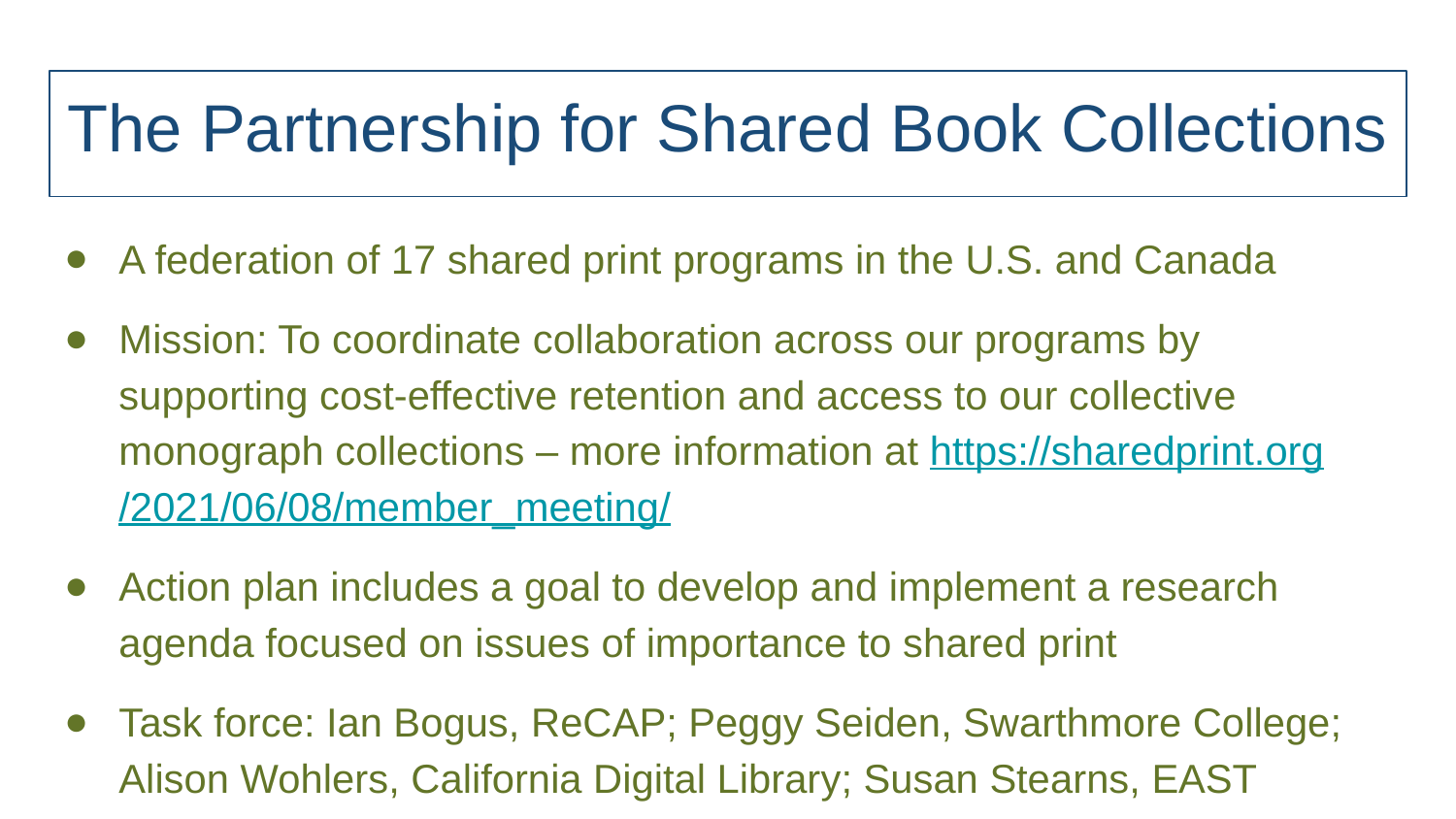

# The Partnership for Shared Book Collections
A federation of 17 shared print programs in the U.S. and Canada
Mission: To coordinate collaboration across our programs by supporting cost-effective retention and access to our collective monograph collections – more information at https://sharedprint.org/2021/06/08/member_meeting/
Action plan includes a goal to develop and implement a research agenda focused on issues of importance to shared print
Task force: Ian Bogus, ReCAP; Peggy Seiden, Swarthmore College; Alison Wohlers, California Digital Library; Susan Stearns, EAST